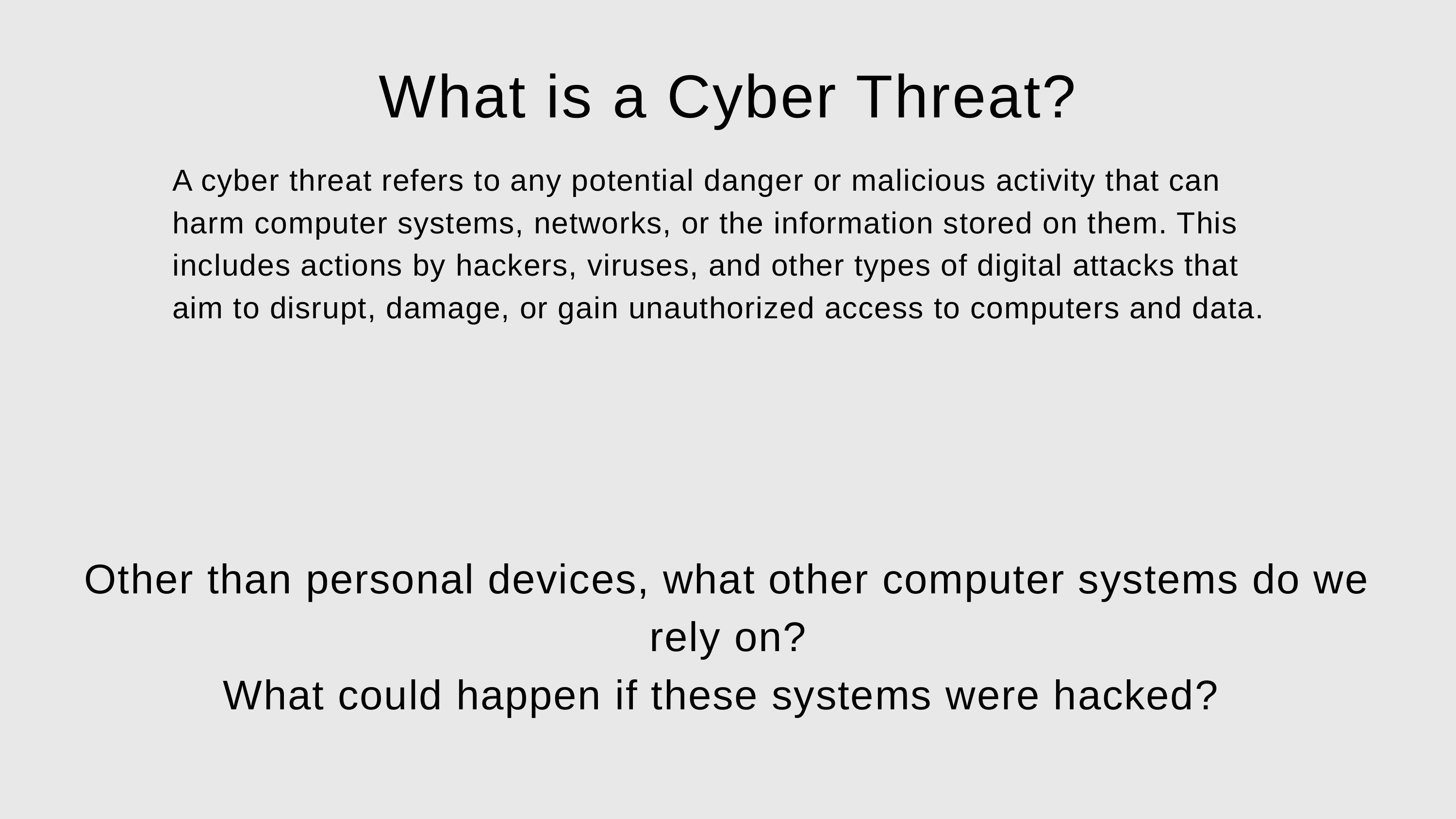

What is a Cyber Threat?
A cyber threat refers to any potential danger or malicious activity that can harm computer systems, networks, or the information stored on them. This includes actions by hackers, viruses, and other types of digital attacks that aim to disrupt, damage, or gain unauthorized access to computers and data.
Other than personal devices, what other computer systems do we rely on?
What could happen if these systems were hacked?